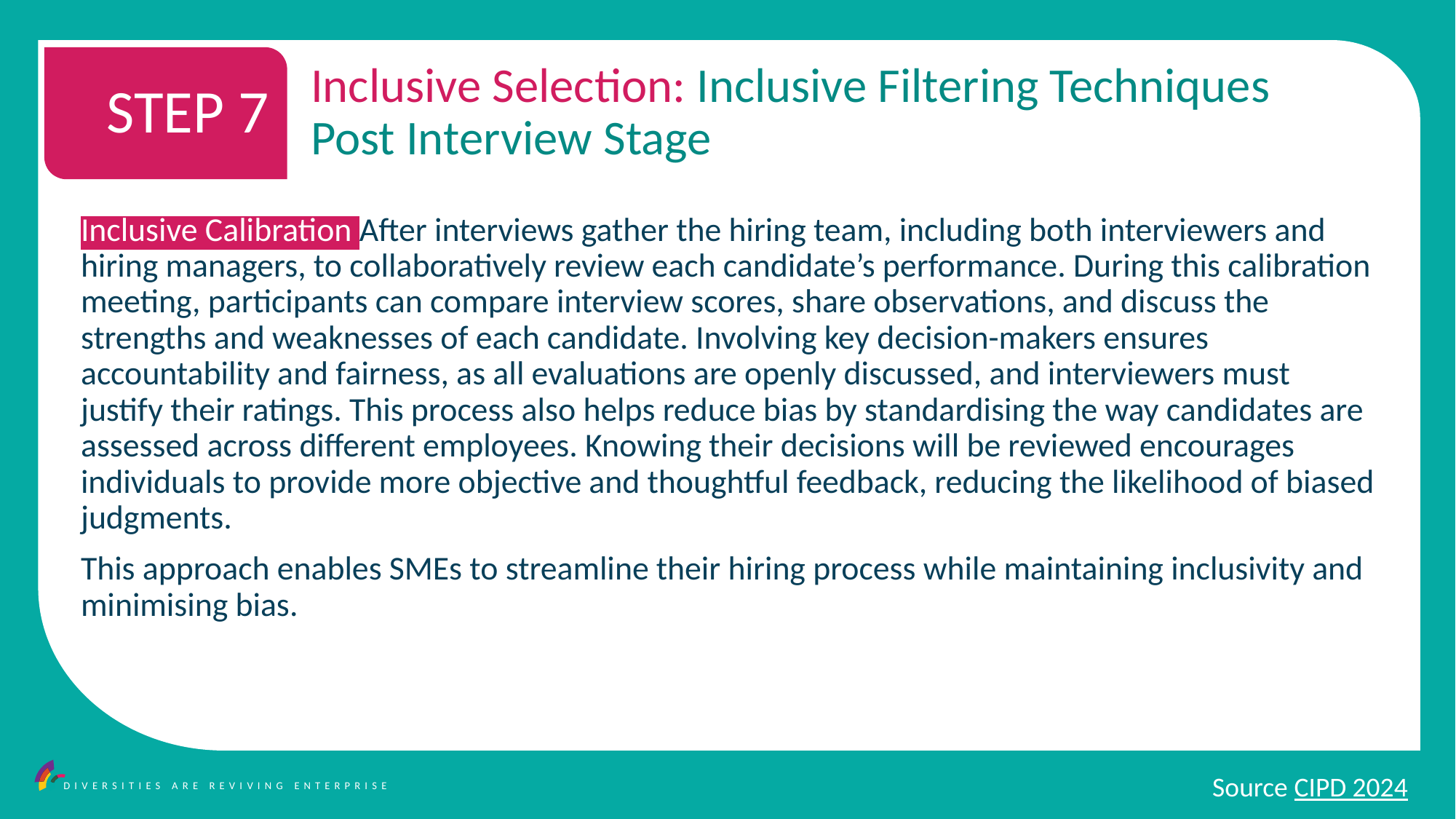

STEP 7
Inclusive Selection: Inclusive Filtering Techniques Post Interview Stage
Inclusive Calibration After interviews gather the hiring team, including both interviewers and hiring managers, to collaboratively review each candidate’s performance. During this calibration meeting, participants can compare interview scores, share observations, and discuss the strengths and weaknesses of each candidate. Involving key decision-makers ensures accountability and fairness, as all evaluations are openly discussed, and interviewers must justify their ratings. This process also helps reduce bias by standardising the way candidates are assessed across different employees. Knowing their decisions will be reviewed encourages individuals to provide more objective and thoughtful feedback, reducing the likelihood of biased judgments.
This approach enables SMEs to streamline their hiring process while maintaining inclusivity and minimising bias.

Source CIPD 2024